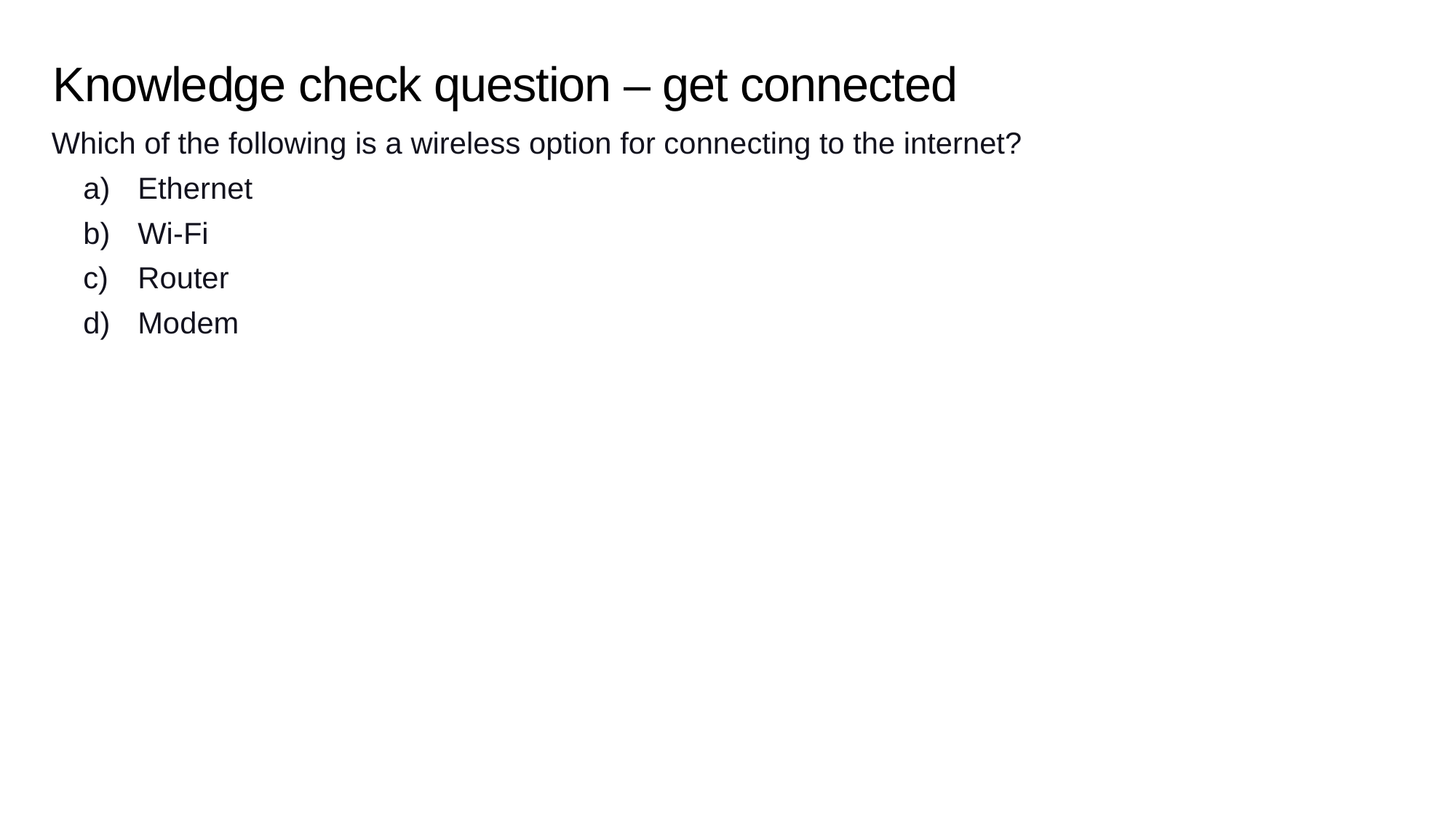

# Knowledge check question – get connected
Which of the following is a wireless option for connecting to the internet?
Ethernet
Wi-Fi
Router
Modem